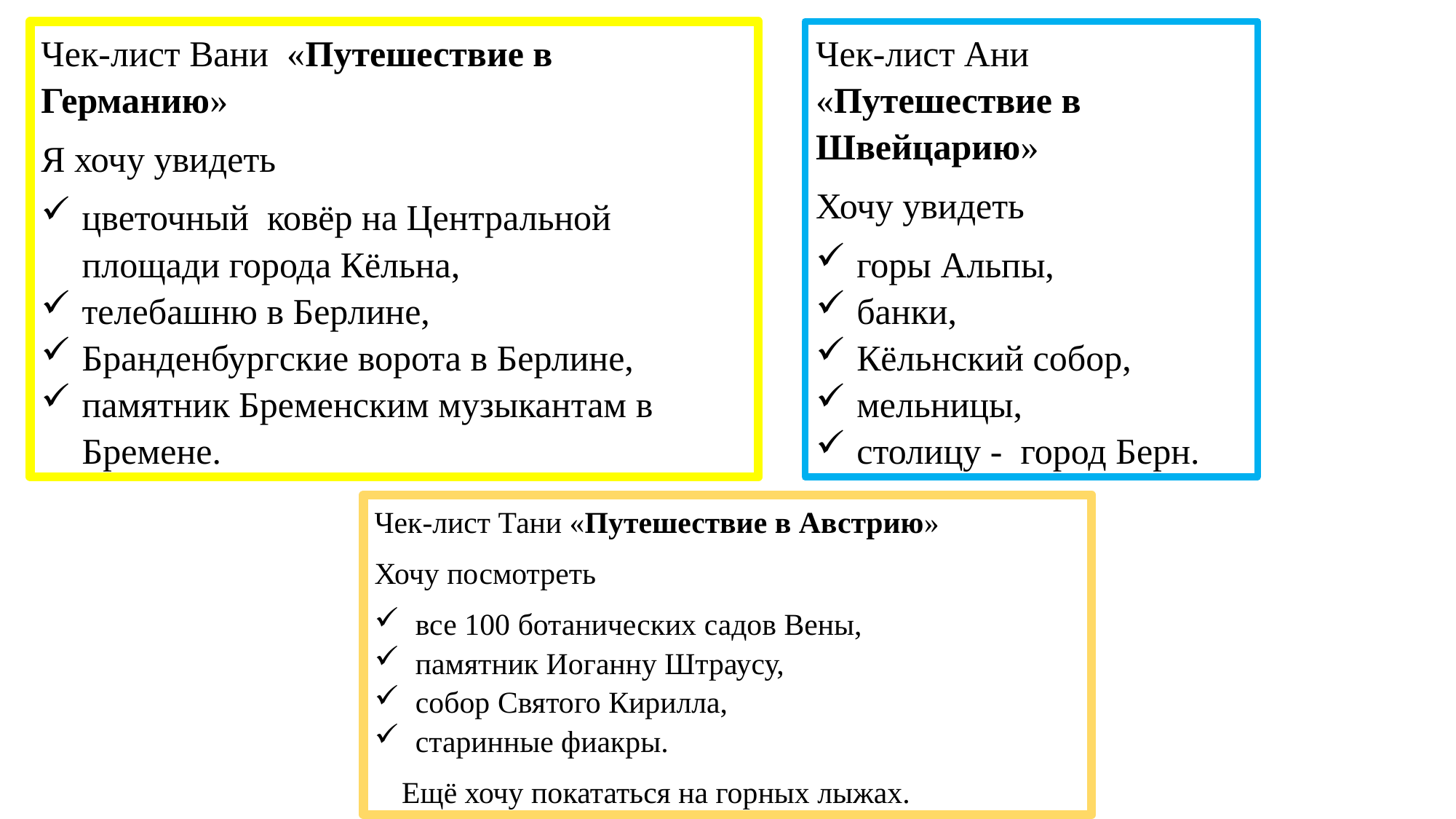

Чек-лист Вани  «Путешествие в Германию»
Я хочу увидеть
цветочный  ковёр на Центральной площади города Кёльна,
телебашню в Берлине,
Бранденбургские ворота в Берлине,
памятник Бременским музыкантам в Бремене.
Чек-лист Ани  «Путешествие в Швейцарию»
Хочу увидеть
горы Альпы,
банки,
Кёльнский собор,
мельницы,
столицу -  город Берн.
Чек-лист Тани «Путешествие в Австрию»
Хочу посмотреть
все 100 ботанических садов Вены,
памятник Иоганну Штраусу,
собор Святого Кирилла,
старинные фиакры.
Ещё хочу покататься на горных лыжах.